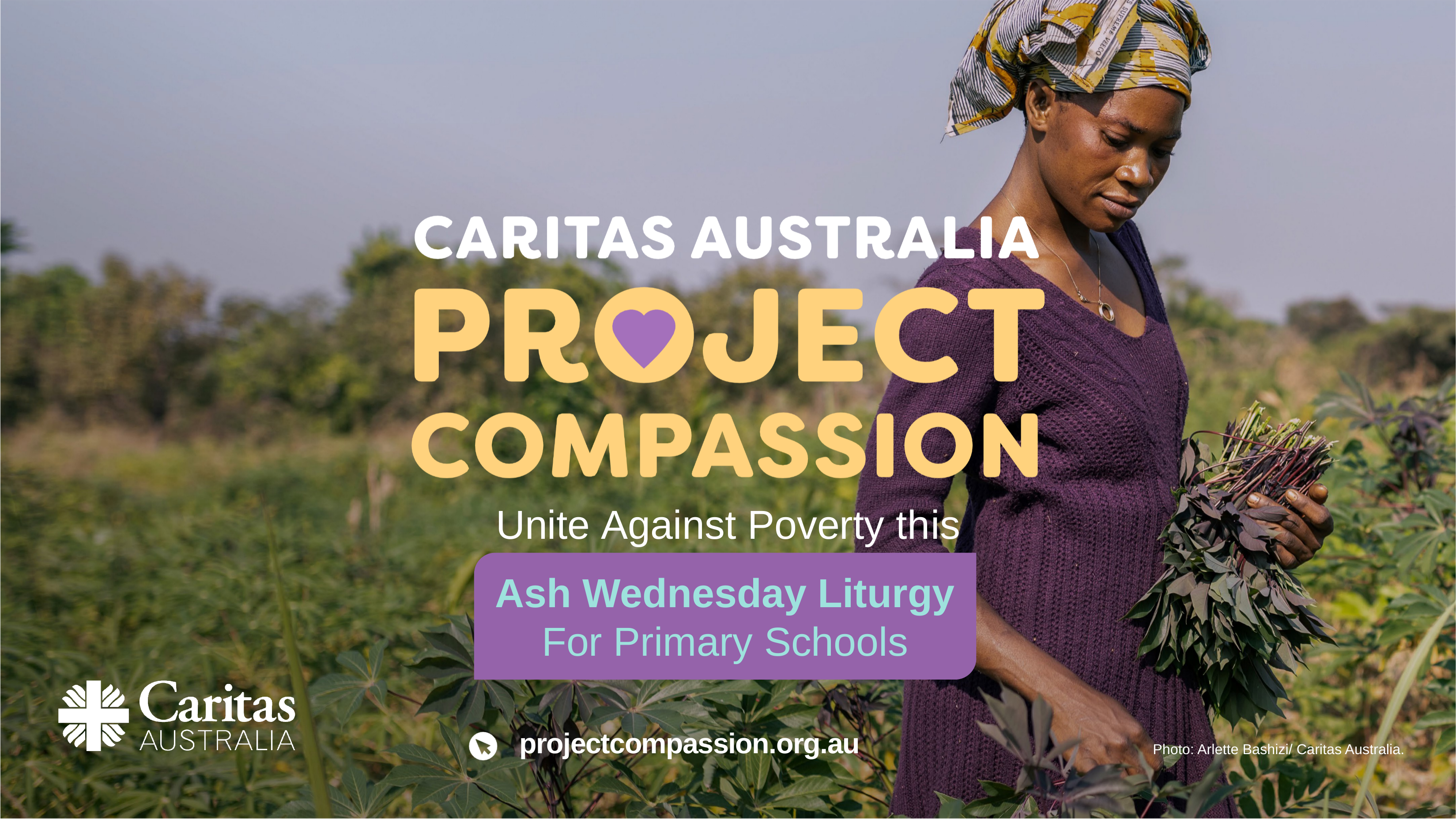

Ash Wednesday Liturgy
For Primary Schools
Photo: Arlette Bashizi/ Caritas Australia.